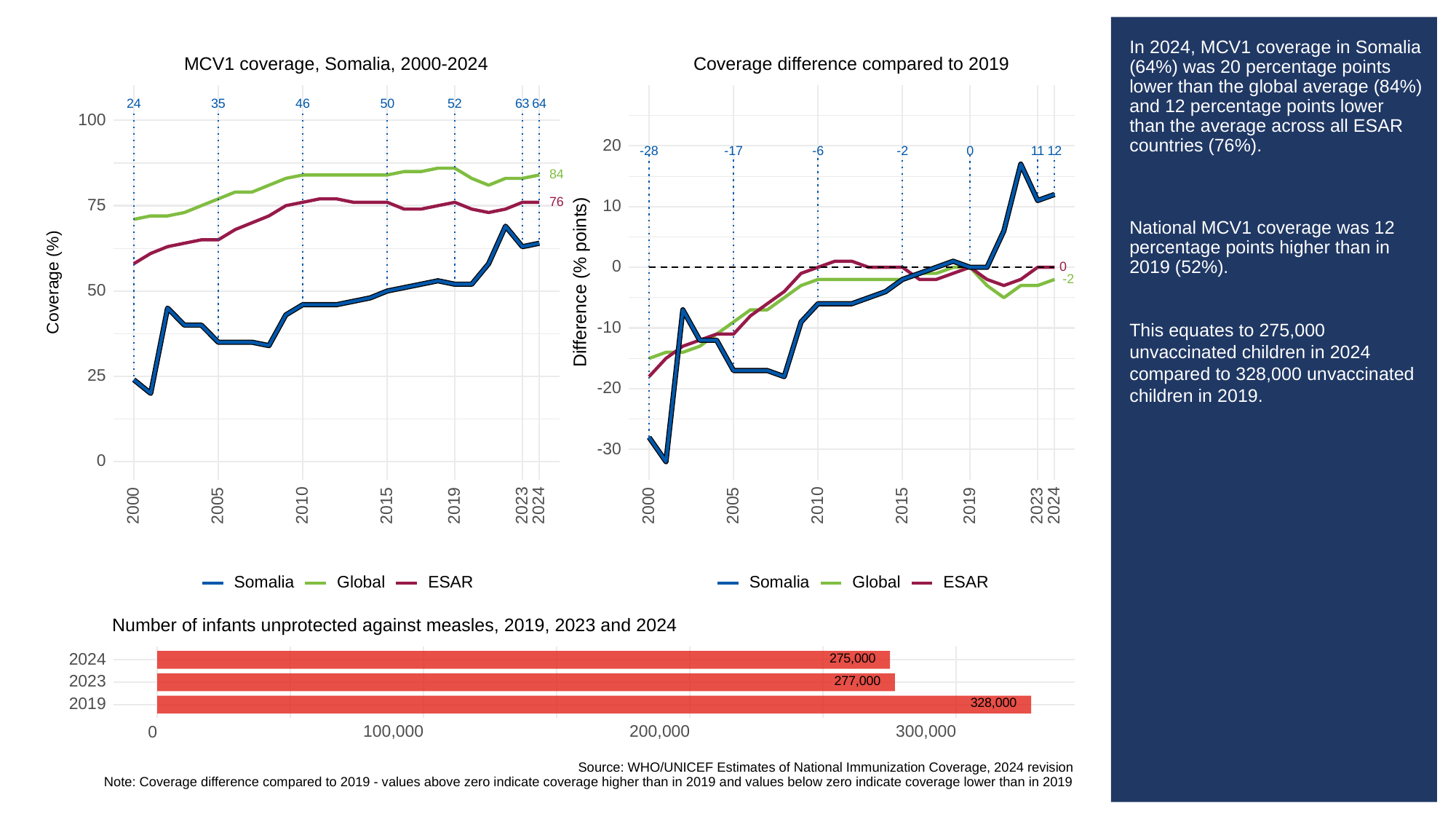

# In 2024, MCV1 coverage in Somalia (64%) was 20 percentage points lower than the global average (84%) and 12 percentage points lower than the average across all ESAR countries (76%).

National MCV1 coverage was 12 percentage points higher than in 2019 (52%).

This equates to 275,000 unvaccinated children in 2024 compared to 328,000 unvaccinated children in 2019.

MCV1 coverage, Somalia, 2000-2024
Coverage difference compared to 2019

35
63
46
50
52
64
24

100

20

-28
-6
0
-17
-2
11
12

84

76

75
10

0

0

Difference (% points)
Coverage (%)
-2
50

-10

25

-20

-30

0

2023
2023
2000
2005
2010
2015
2019
2024
2000
2005
2010
2015
2019
2024
Somalia
Global
ESAR
Somalia
Global
ESAR

Number of infants unprotected against measles, 2019, 2023 and 2024

275,000
2024

277,000
2023

328,000
2019

100,000
200,000
300,000
0
Source: WHO/UNICEF Estimates of National Immunization Coverage, 2024 revision
Note: Coverage difference compared to 2019 - values above zero indicate coverage higher than in 2019 and values below zero indicate coverage lower than in 2019